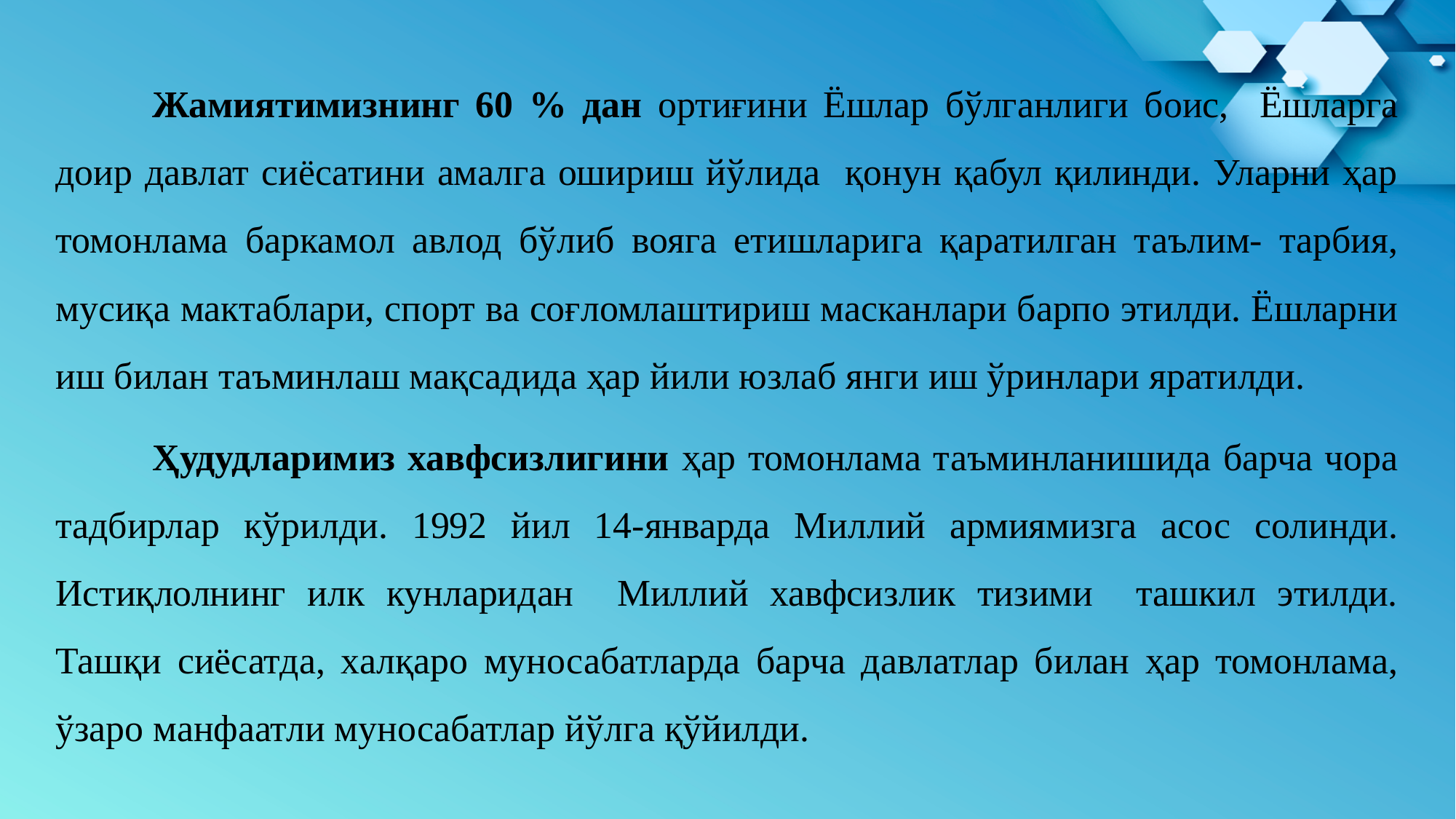

Жамиятимизнинг 60 % дан ортиғини Ёшлар бўлганлиги боис,  Ёшларга доир давлат сиёсатини амалга ошириш йўлида  қонун қабул қилинди. Уларни ҳар томонлама баркамол авлод бўлиб вояга етишларига қаратилган таълим- тарбия, мусиқа мактаблари, спорт ва соғломлаштириш масканлари барпо этилди. Ёшларни иш билан таъминлаш мақсадида ҳар йили юзлаб янги иш ўринлари яратилди.
	Ҳудудларимиз хавфсизлигини ҳар томонлама таъминланишида барча чора тадбирлар кўрилди. 1992 йил 14-январда Миллий армиямизга асос солинди. Истиқлолнинг илк кунларидан  Миллий хавфсизлик тизими  ташкил этилди. Ташқи сиёсатда, халқаро муносабатларда барча давлатлар билан ҳар томонлама, ўзаро манфаатли муносабатлар йўлга қўйилди.